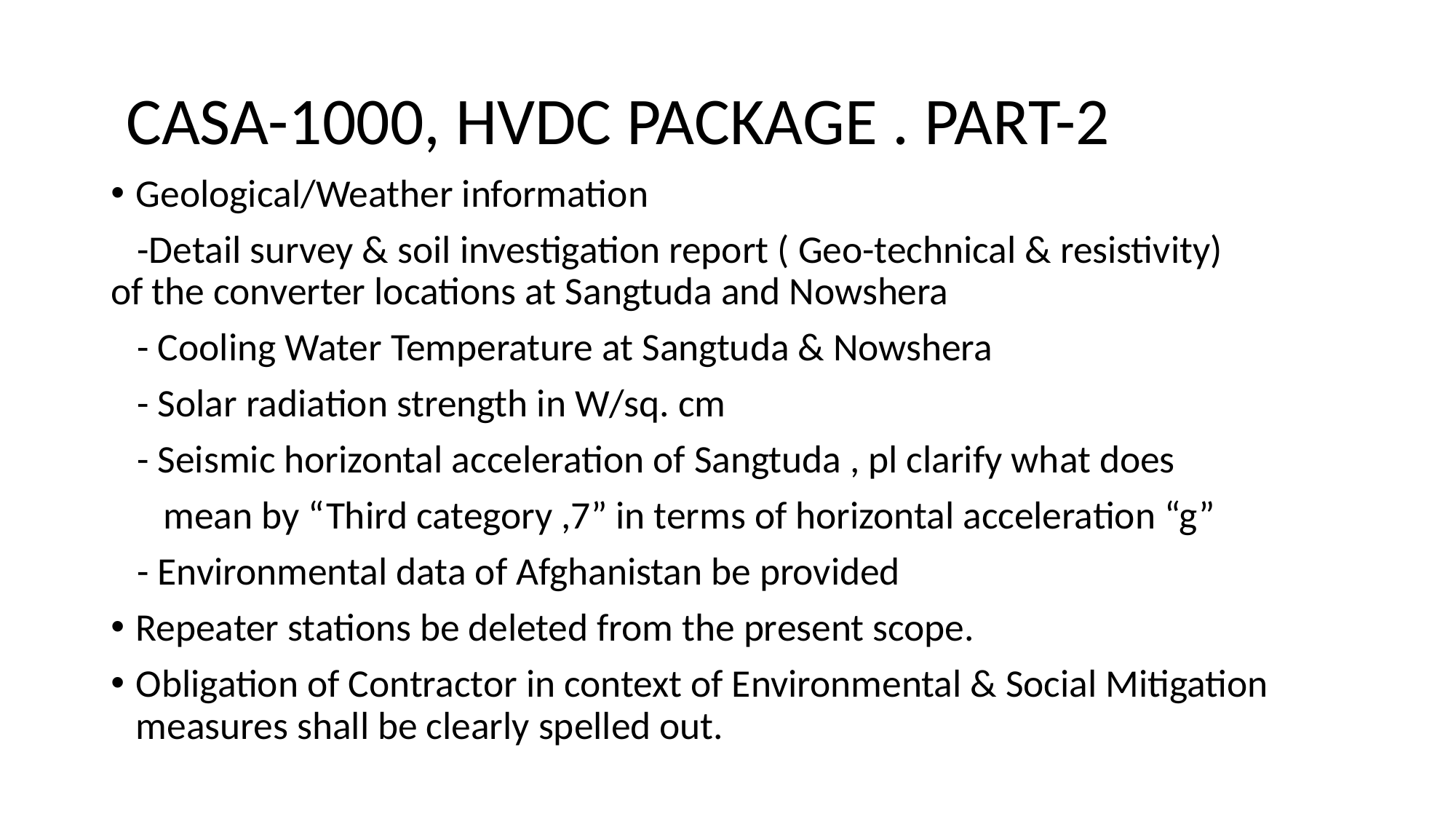

# CASA-1000, HVDC PACKAGE . PART-2
Geological/Weather information
   -Detail survey & soil investigation report ( Geo-technical & resistivity)    	of the converter locations at Sangtuda and Nowshera
   - Cooling Water Temperature at Sangtuda & Nowshera
   - Solar radiation strength in W/sq. cm
   - Seismic horizontal acceleration of Sangtuda , pl clarify what does
      mean by “Third category ,7” in terms of horizontal acceleration “g”
   - Environmental data of Afghanistan be provided
Repeater stations be deleted from the present scope.
Obligation of Contractor in context of Environmental & Social Mitigation measures shall be clearly spelled out.